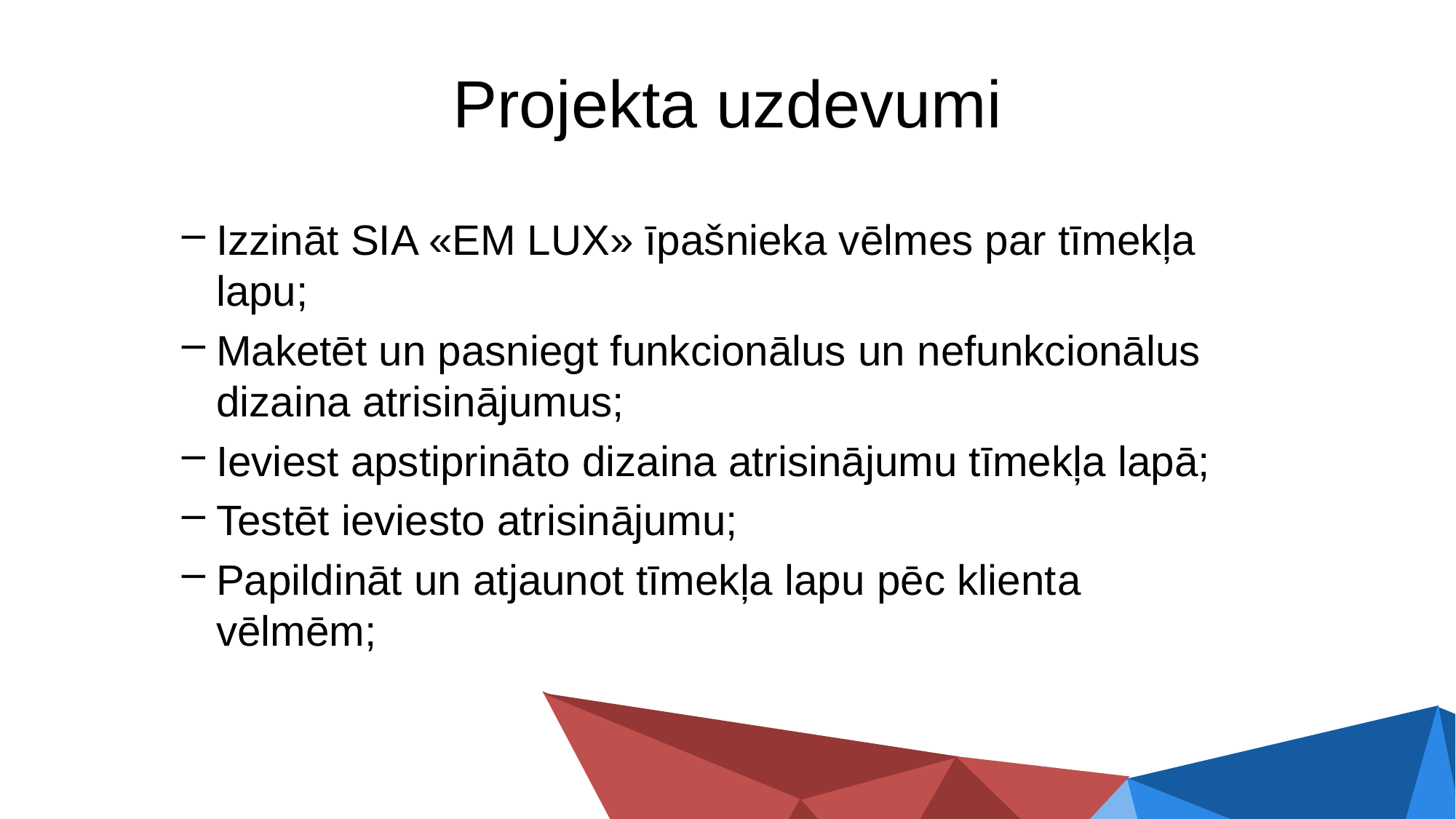

# Projekta uzdevumi
Izzināt SIA «EM LUX» īpašnieka vēlmes par tīmekļa lapu;
Maketēt un pasniegt funkcionālus un nefunkcionālus dizaina atrisinājumus;
Ieviest apstiprināto dizaina atrisinājumu tīmekļa lapā;
Testēt ieviesto atrisinājumu;
Papildināt un atjaunot tīmekļa lapu pēc klienta vēlmēm;
2